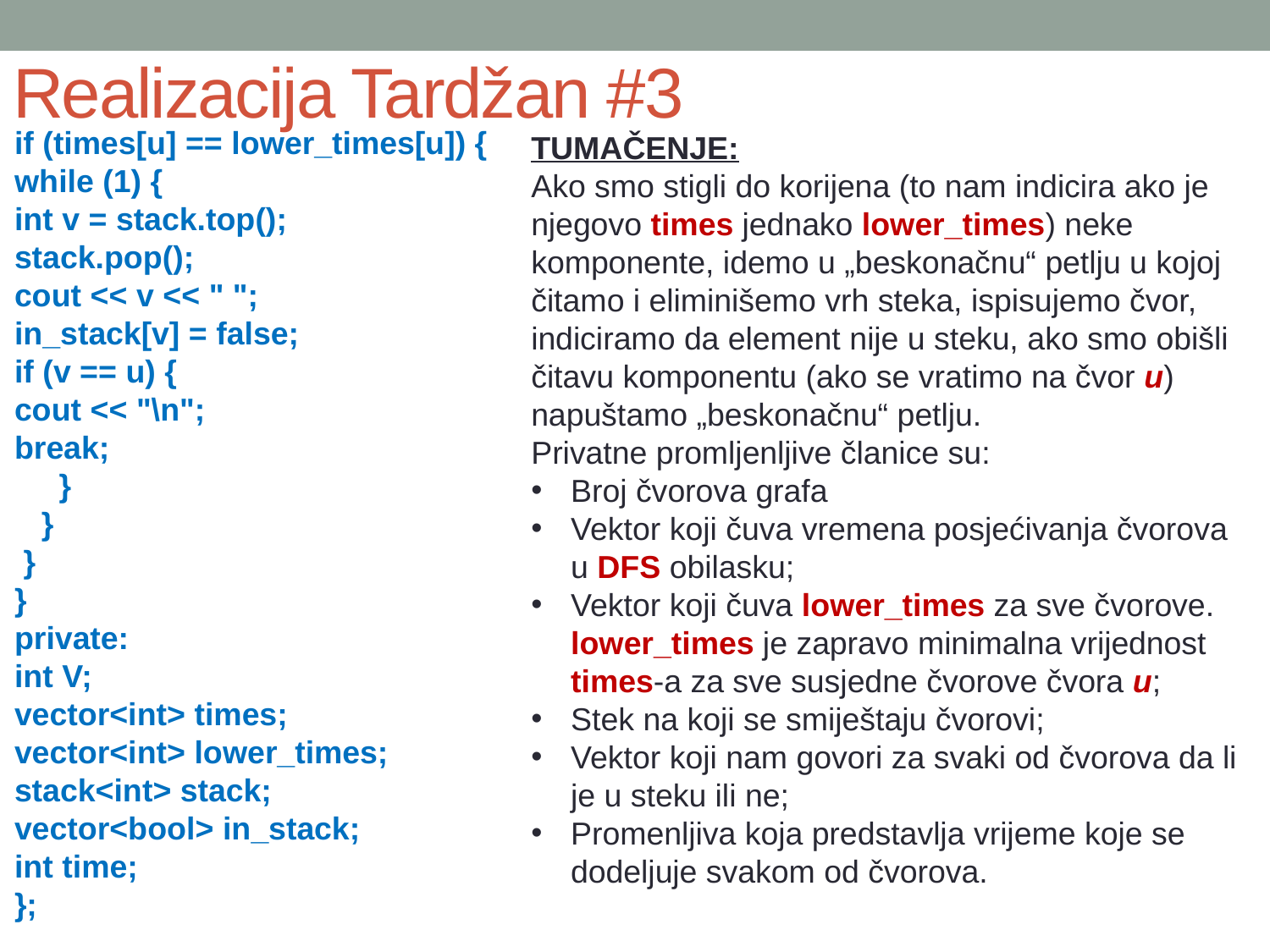

# Realizacija Tardžan #3
if (times[u] == lower_times[u]) {
while (1) {
int v = stack.top();
stack.pop();
cout << v << " ";
in_stack[v] = false;
if (v == u) {
cout << "\n";
break;
     }
   }
 }
}
private:
int V;
vector<int> times;
vector<int> lower_times;
stack<int> stack;
vector<bool> in_stack;
int time;
};
TUMAČENJE:
Ako smo stigli do korijena (to nam indicira ako je njegovo times jednako lower_times) neke komponente, idemo u „beskonačnu“ petlju u kojoj čitamo i eliminišemo vrh steka, ispisujemo čvor, indiciramo da element nije u steku, ako smo obišli čitavu komponentu (ako se vratimo na čvor u) napuštamo „beskonačnu“ petlju.
Privatne promljenljive članice su:
Broj čvorova grafa
Vektor koji čuva vremena posjećivanja čvorova u DFS obilasku;
Vektor koji čuva lower_times za sve čvorove. lower_times je zapravo minimalna vrijednost times-a za sve susjedne čvorove čvora u;
Stek na koji se smiještaju čvorovi;
Vektor koji nam govori za svaki od čvorova da li je u steku ili ne;
Promenljiva koja predstavlja vrijeme koje se dodeljuje svakom od čvorova.